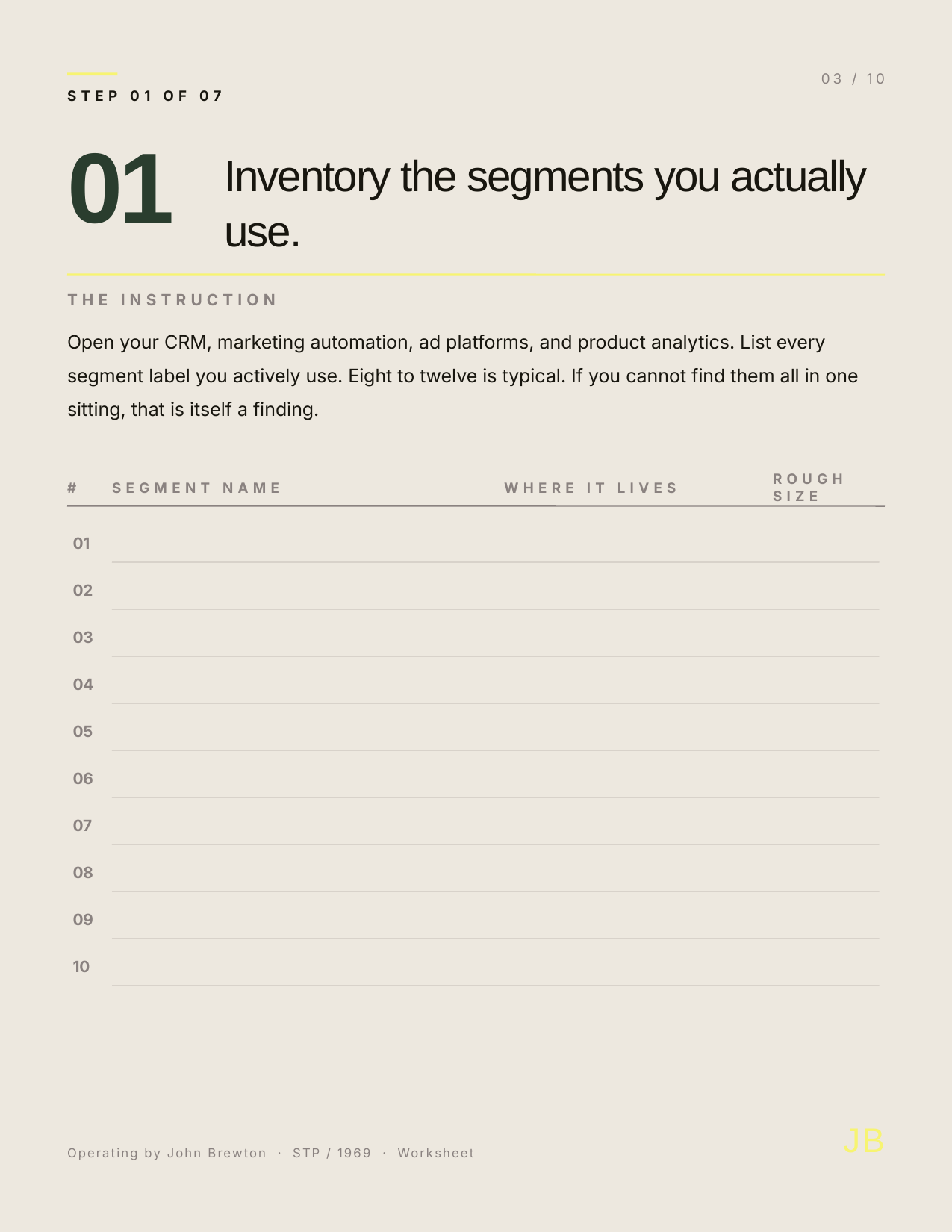

03 / 10

STEP 01 OF 07
01
Inventory the segments you actually use.

THE INSTRUCTION
Open your CRM, marketing automation, ad platforms, and product analytics. List every segment label you actively use. Eight to twelve is typical. If you cannot find them all in one sitting, that is itself a finding.
#
SEGMENT NAME
WHERE IT LIVES
ROUGH SIZE

01

02

03

04

05

06

07

08

09

10

JB
Operating by John Brewton  ·  STP / 1969  ·  Worksheet